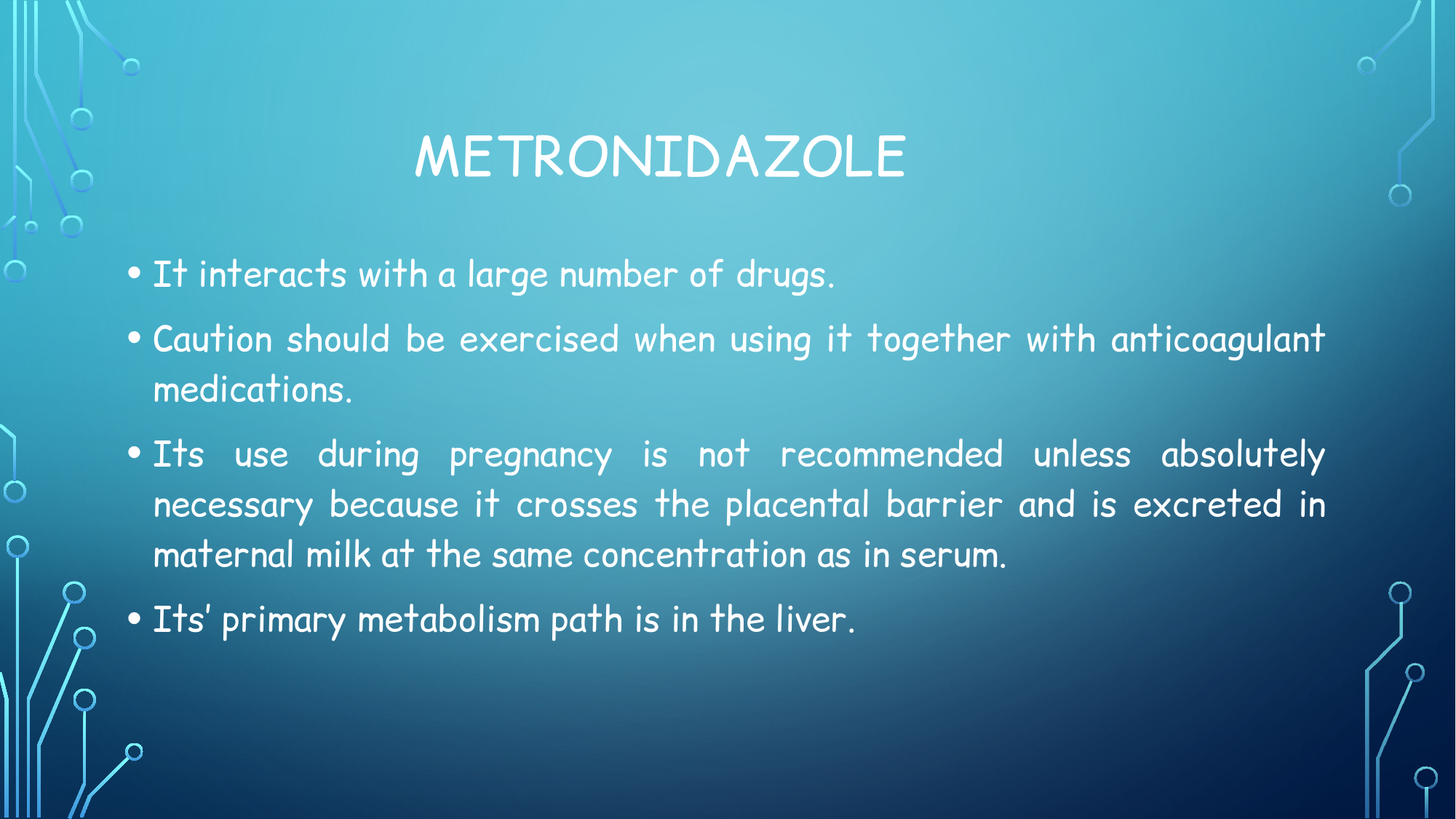

# Metronidazole
It interacts with a large number of drugs.
Caution should be exercised when using it together with anticoagulant medications.
Its use during pregnancy is not recommended unless absolutely necessary because it crosses the placental barrier and is excreted in maternal milk at the same concentration as in serum.
Its’ primary metabolism path is in the liver.